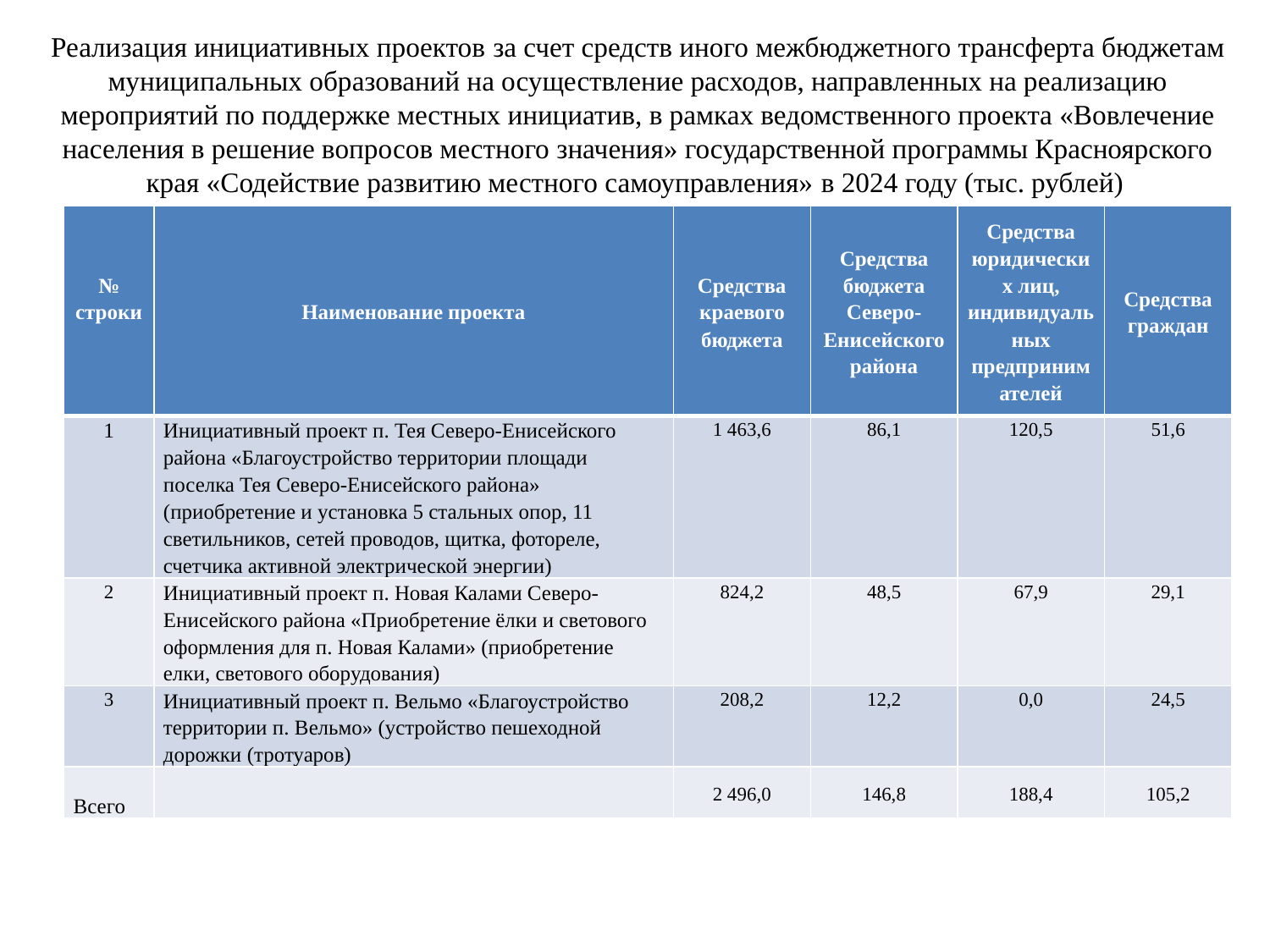

# Реализация инициативных проектов за счет средств иного межбюджетного трансферта бюджетам муниципальных образований на осуществление расходов, направленных на реализацию мероприятий по поддержке местных инициатив, в рамках ведомственного проекта «Вовлечение населения в решение вопросов местного значения» государственной программы Красноярского края «Содействие развитию местного самоуправления» в 2024 году (тыс. рублей)
| № строки | Наименование проекта | Средства краевого бюджета | Средства бюджета Северо-Енисейского района | Средства юридических лиц, индивидуальных предпринимателей | Средства граждан |
| --- | --- | --- | --- | --- | --- |
| 1 | Инициативный проект п. Тея Северо-Енисейского района «Благоустройство территории площади поселка Тея Северо-Енисейского района» (приобретение и установка 5 стальных опор, 11 светильников, сетей проводов, щитка, фотореле, счетчика активной электрической энергии) | 1 463,6 | 86,1 | 120,5 | 51,6 |
| 2 | Инициативный проект п. Новая Калами Северо-Енисейского района «Приобретение ёлки и светового оформления для п. Новая Калами» (приобретение елки, светового оборудования) | 824,2 | 48,5 | 67,9 | 29,1 |
| 3 | Инициативный проект п. Вельмо «Благоустройство территории п. Вельмо» (устройство пешеходной дорожки (тротуаров) | 208,2 | 12,2 | 0,0 | 24,5 |
| Всего |  | 2 496,0 | 146,8 | 188,4 | 105,2 |